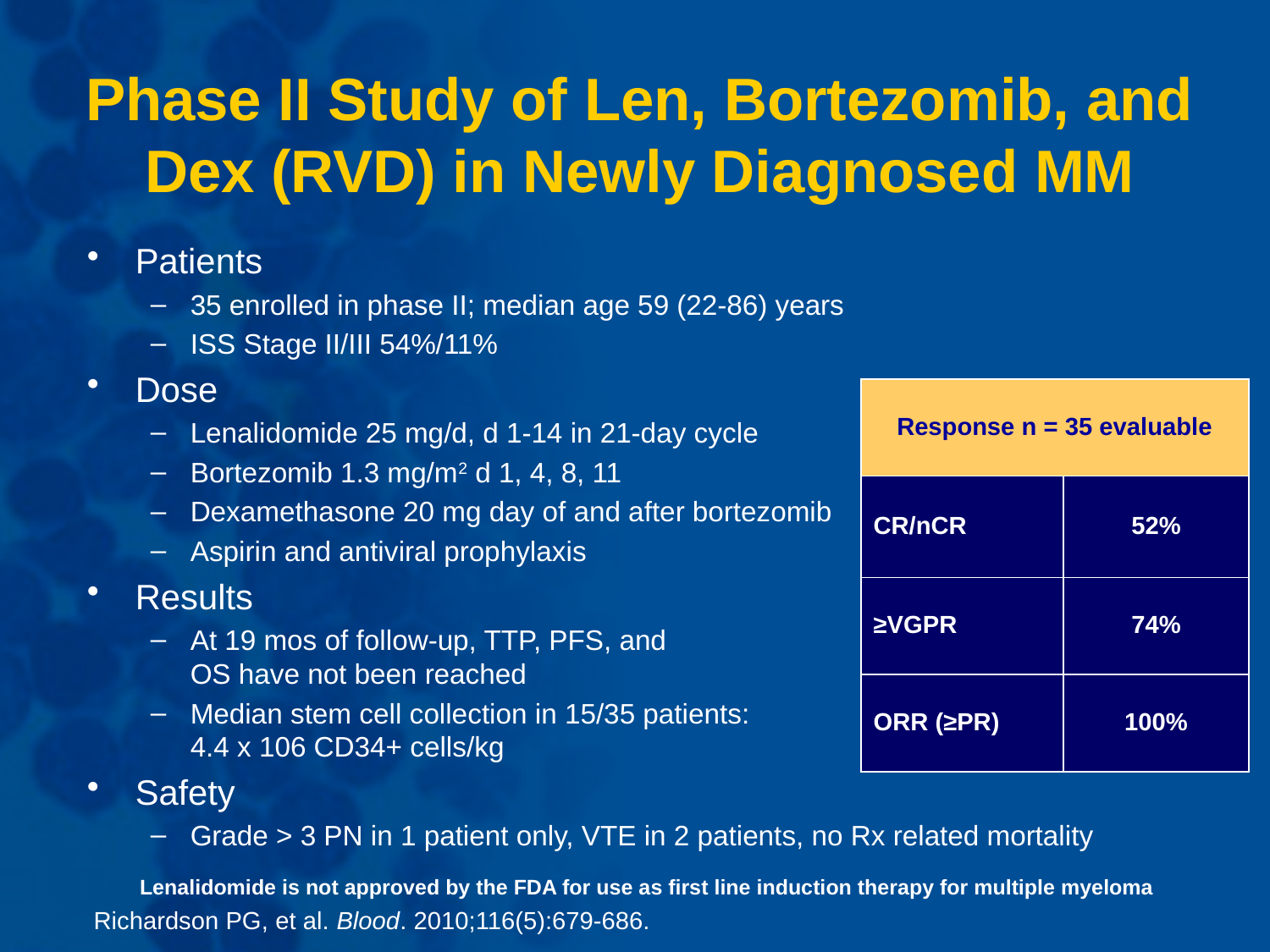

Patients
35 enrolled in phase II; median age 59 (22-86) years
ISS Stage II/III 54%/11%
Dose
Lenalidomide 25 mg/d, d 1-14 in 21-day cycle
Bortezomib 1.3 mg/m2 d 1, 4, 8, 11
Dexamethasone 20 mg day of and after bortezomib
Aspirin and antiviral prophylaxis
Results
At 19 mos of follow-up, TTP, PFS, and
OS have not been reached
Median stem cell collection in 15/35 patients:
4.4 x 106 CD34+ cells/kg
Safety
Grade > 3 PN in 1 patient only, VTE in 2 patients, no Rx related mortality

Phase II Study of Len, Bortezomib, and Dex (RVD) in Newly Diagnosed MM
| Response n = 35 evaluable |  |
| --- | --- |
| CR/nCR | 52% |
| ≥VGPR | 74% |
| ORR (≥PR) | 100% |
Lenalidomide is not approved by the FDA for use as first line induction therapy for multiple myeloma
Richardson PG, et al. Blood. 2010;116(5):679-686.